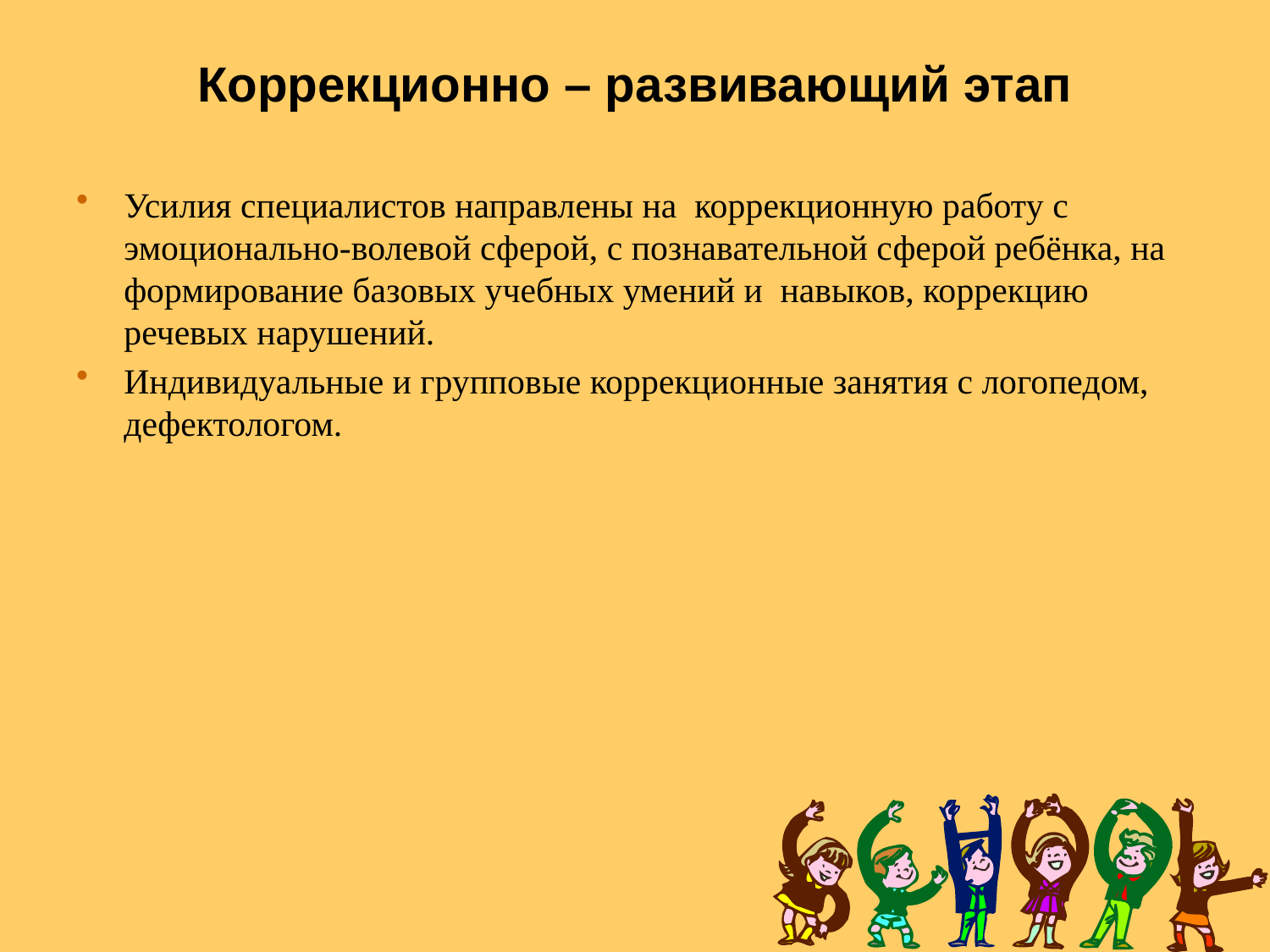

# Коррекционно – развивающий этап
Усилия специалистов направлены на  коррекционную работу с эмоционально-волевой сферой, с познавательной сферой ребёнка, на формирование базовых учебных умений и  навыков, коррекцию речевых нарушений.
Индивидуальные и групповые коррекционные занятия с логопедом, дефектологом.